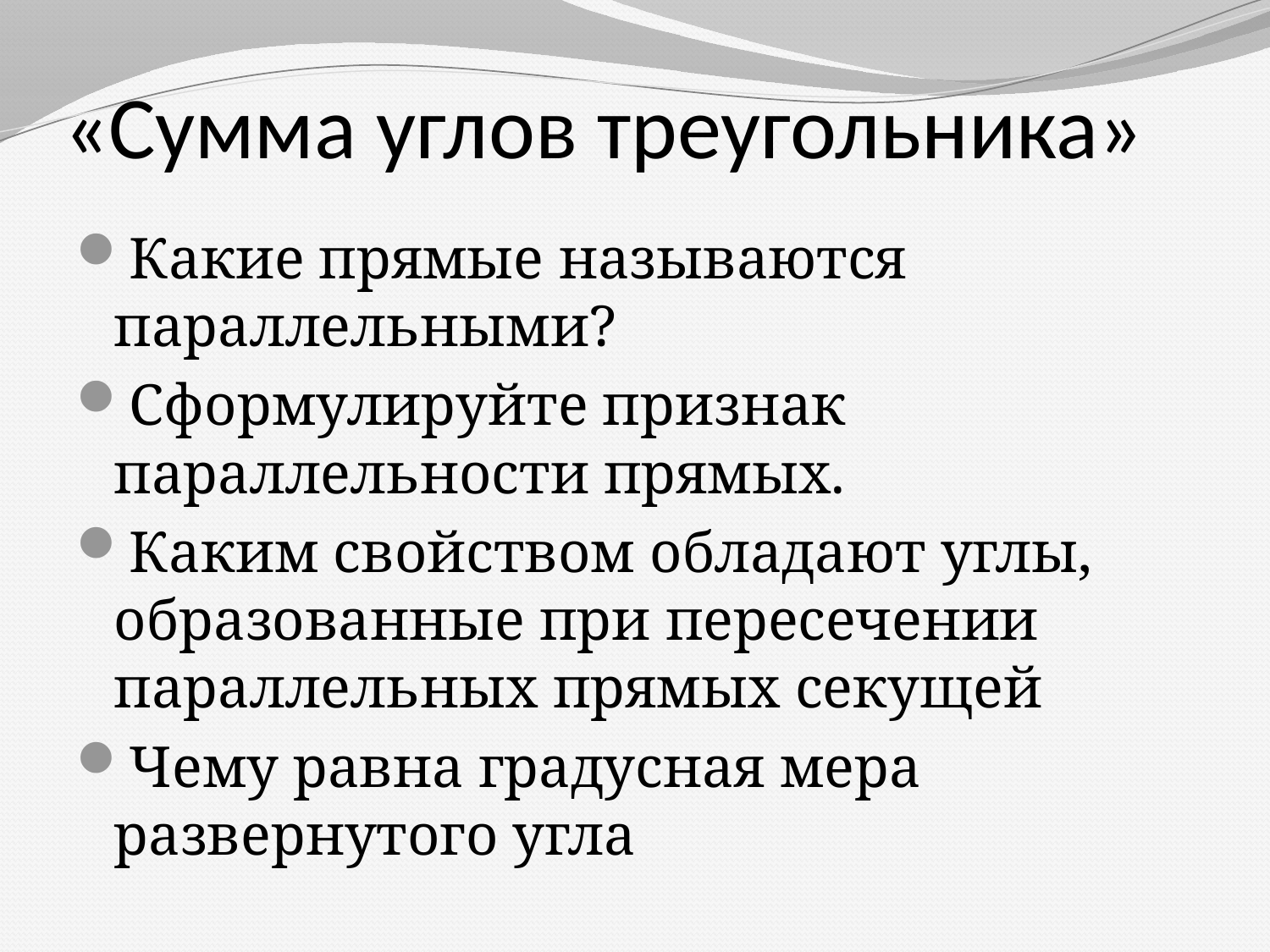

# «Сумма углов треугольника»
Какие прямые называются параллельными?
Сформулируйте признак параллельности прямых.
Каким свойством обладают углы, образованные при пересечении параллельных прямых секущей
Чему равна градусная мера развернутого угла